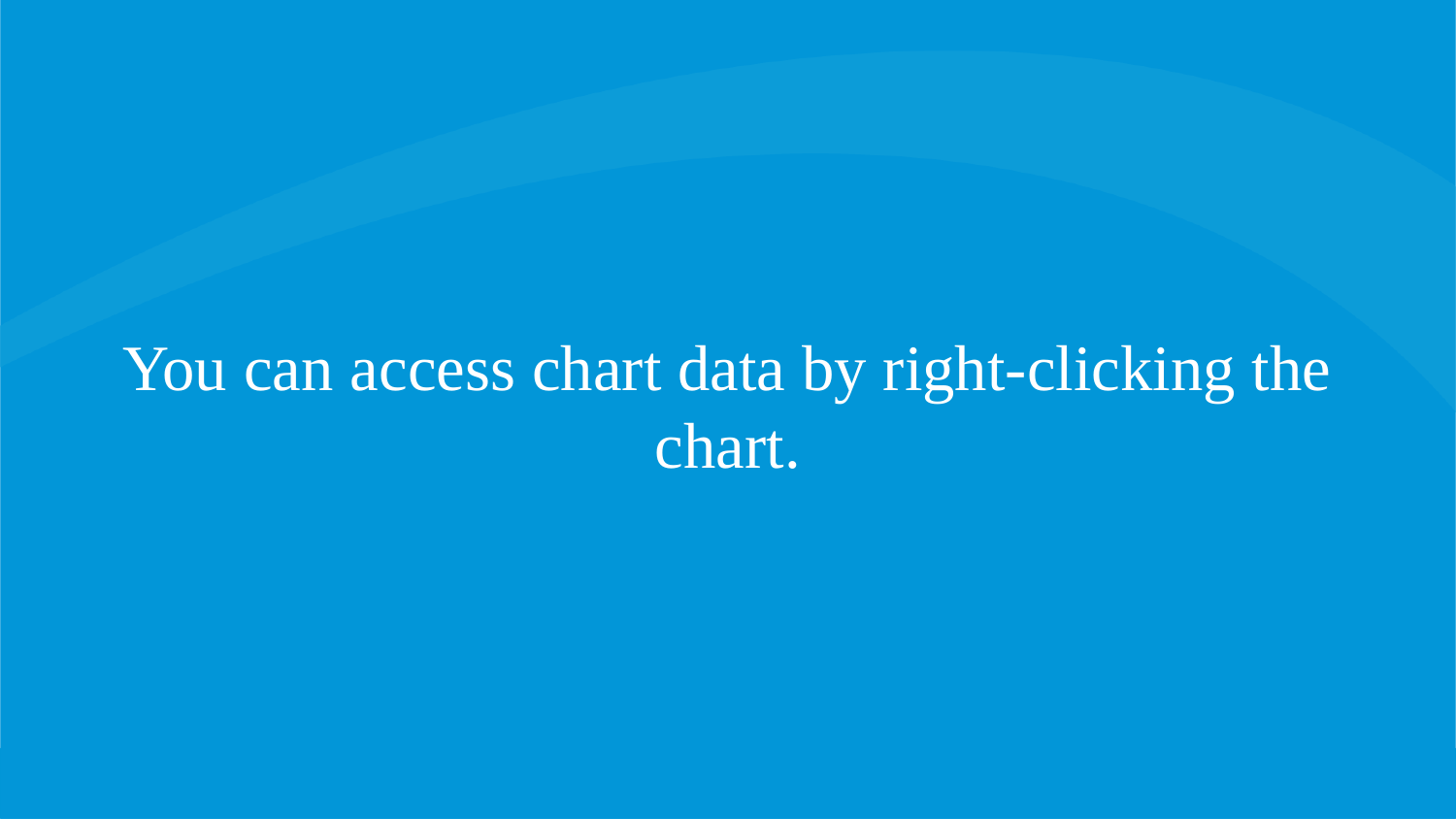

# You can access chart data by right-clicking the chart.